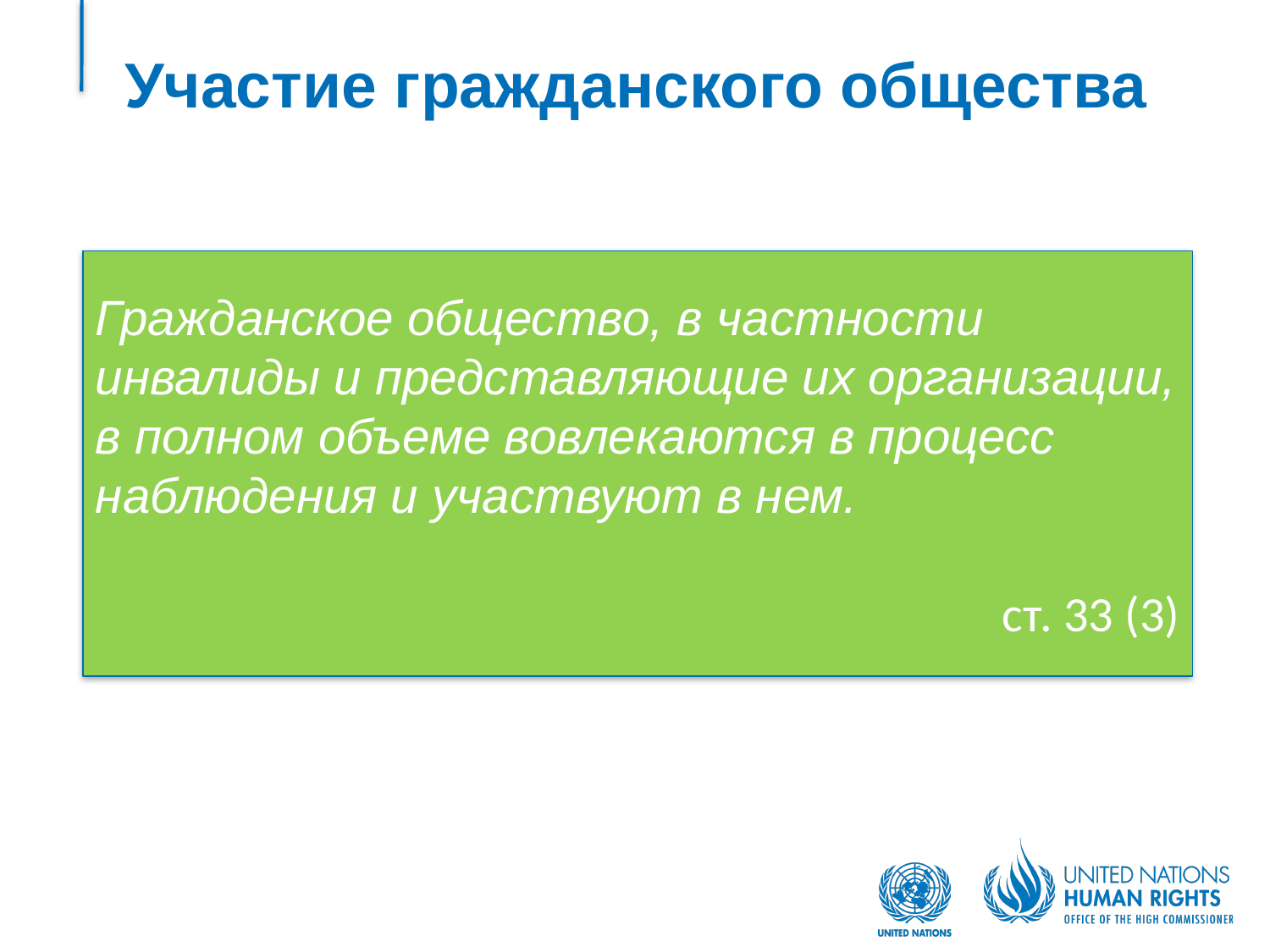

# Участие гражданского общества

Гражданское общество, в частности инвалиды и представляющие их организации, в полном объеме вовлекаются в процесс наблюдения и участвуют в нем.

ст. 33 (3)